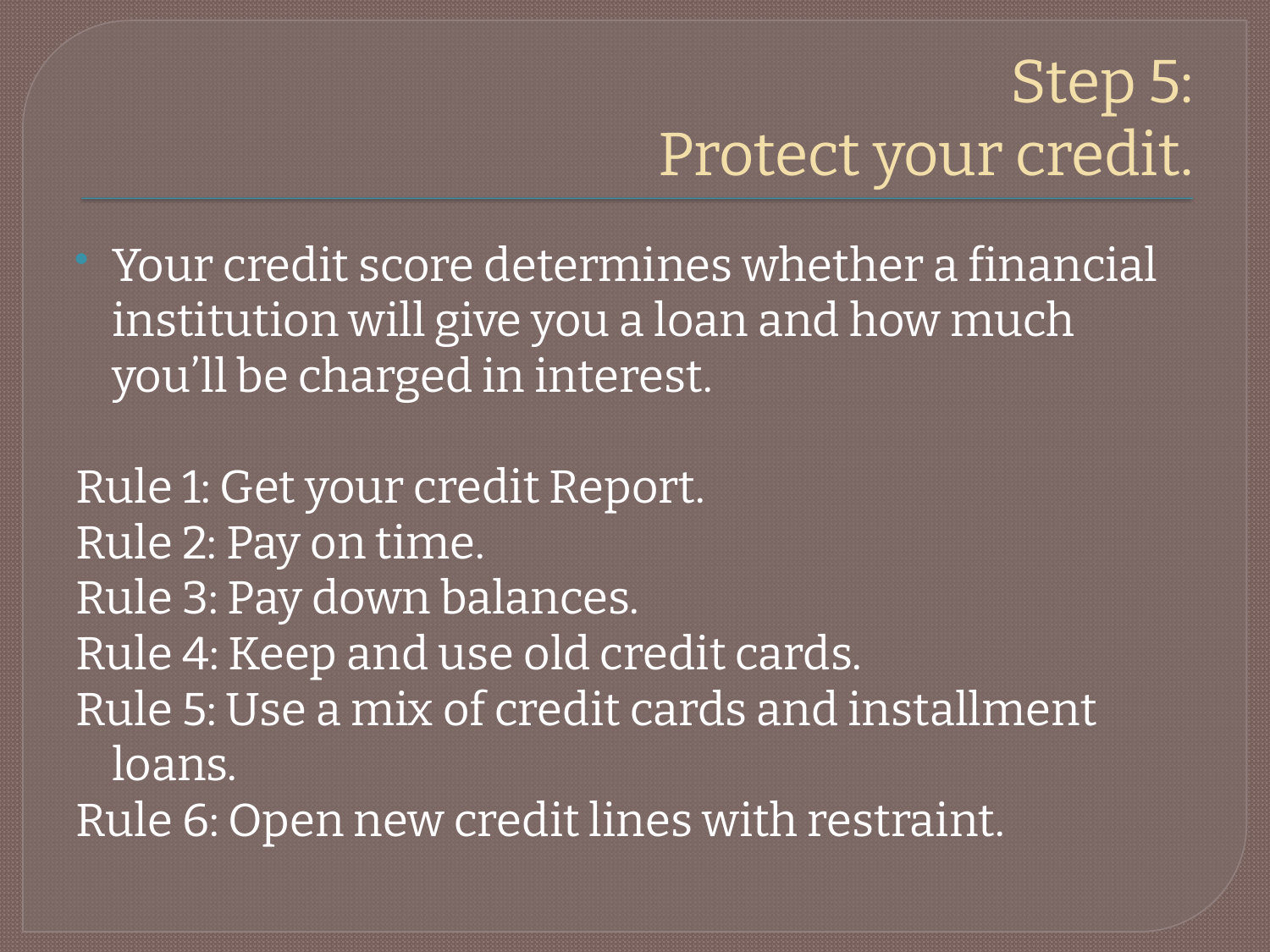

# Step 5: Protect your credit.
Your credit score determines whether a financial institution will give you a loan and how much you’ll be charged in interest.

Rule 1: Get your credit Report.
Rule 2: Pay on time.
Rule 3: Pay down balances.
Rule 4: Keep and use old credit cards.
Rule 5: Use a mix of credit cards and installment loans.
Rule 6: Open new credit lines with restraint.